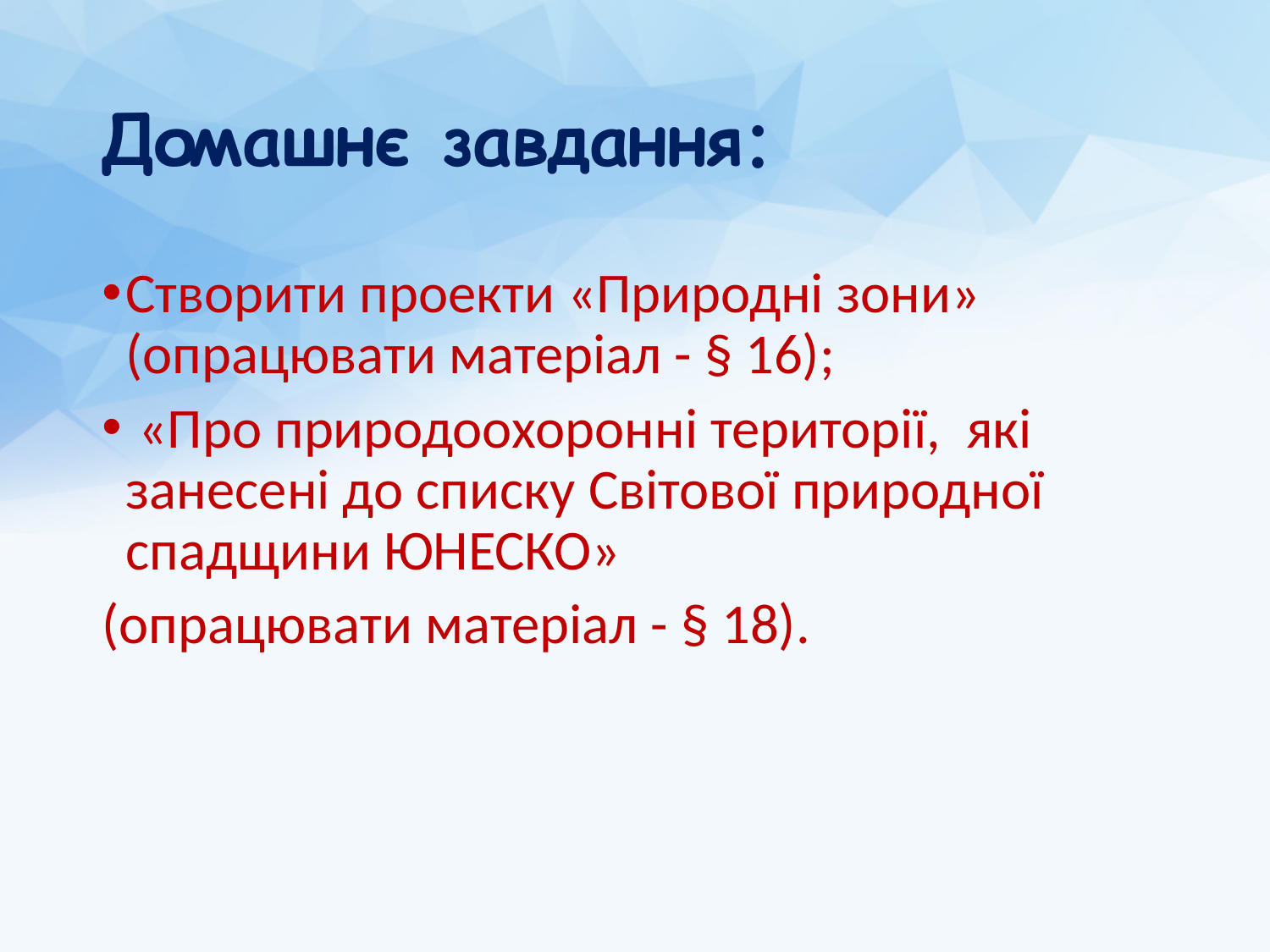

# Домашнє завдання:
Створити проекти «Природні зони» (опрацювати матеріал - § 16);
 «Про природоохоронні території,  які занесені до списку Світової природної спадщини ЮНЕСКО»
(опрацювати матеріал - § 18).